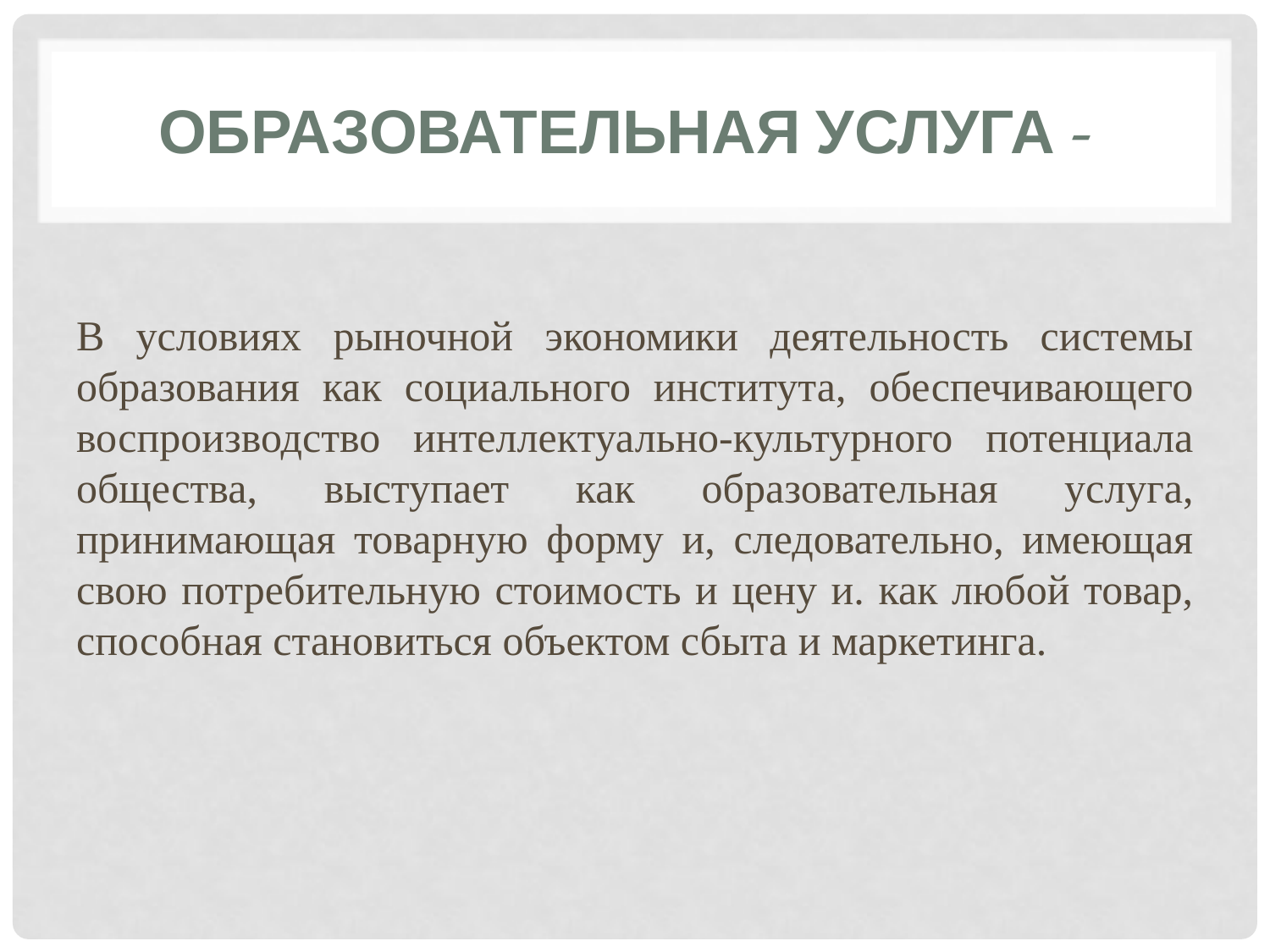

# Образовательная услуга -

В условиях рыночной экономики деятельность системы образования как социального института, обеспечивающего воспроизводство интеллектуально-культурного потенциала общества, выступает как образовательная услуга, принимающая товарную форму и, следовательно, имеющая свою потребительную стоимость и цену и. как любой товар, способная становиться объектом сбыта и маркетинга.